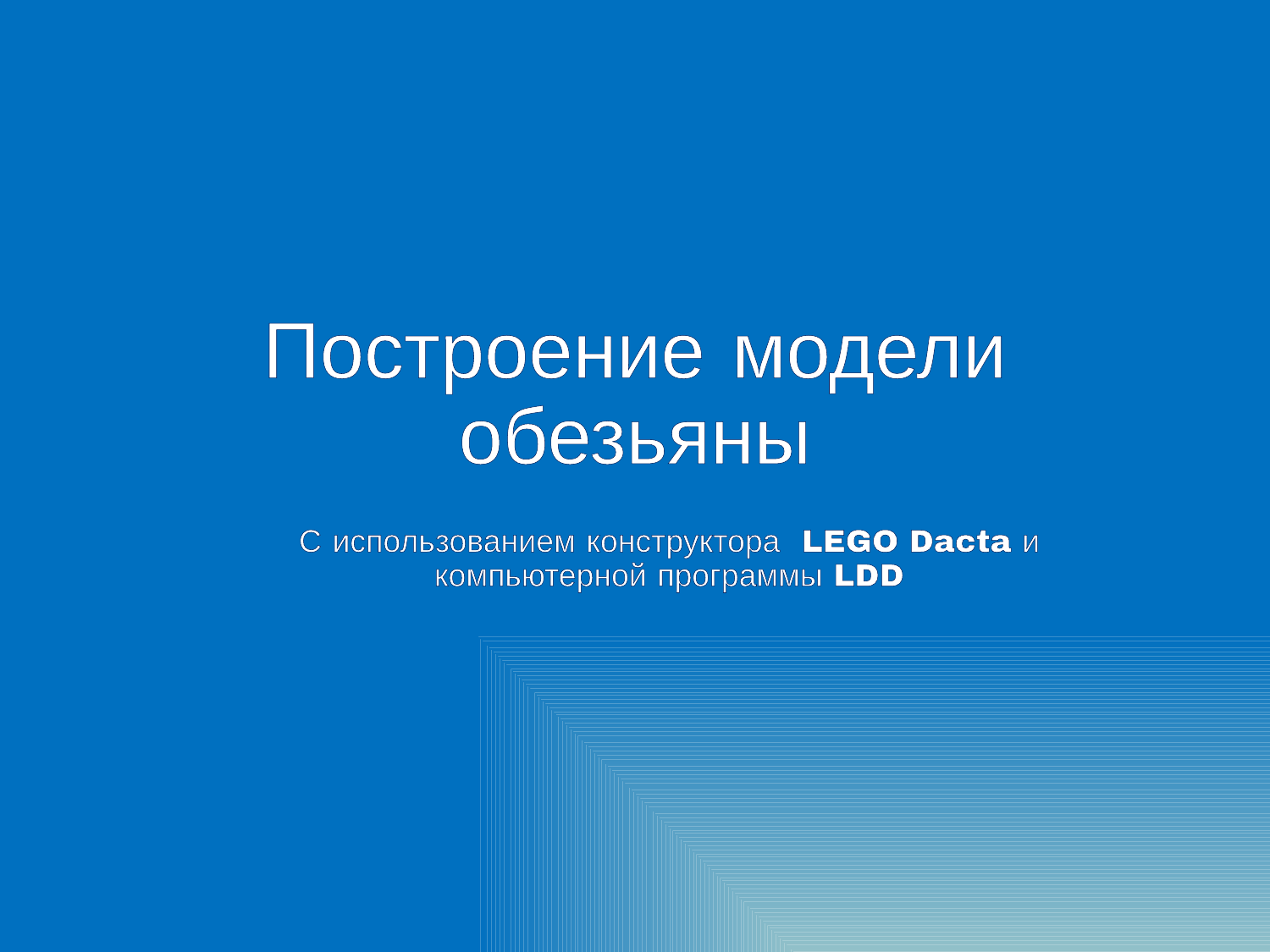

# Построение модели обезьяны
С использованием конструктора  LEGO Dacta и компьютерной программы LDD